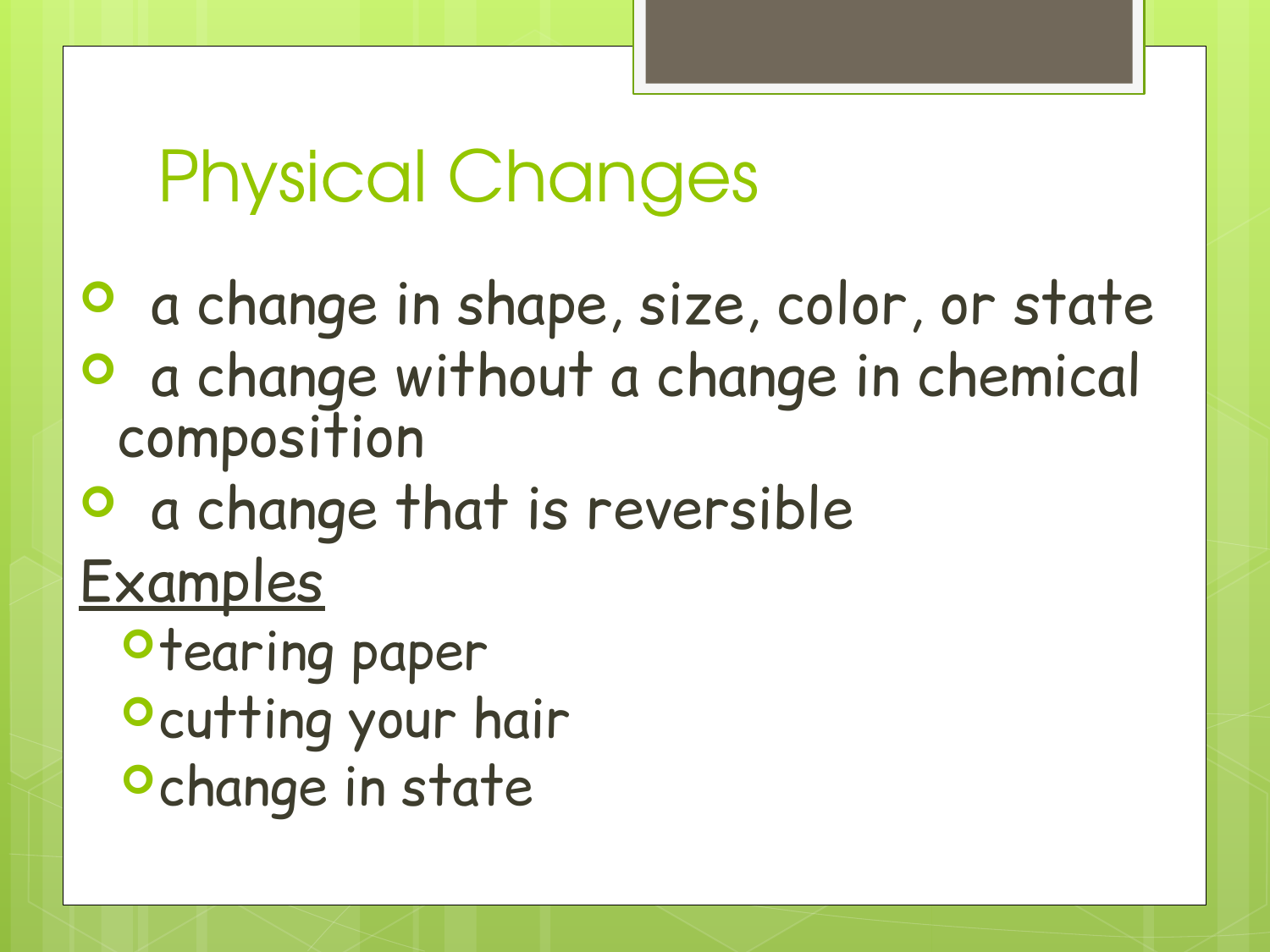

# Physical Changes
  a change in shape, size, color, or state
  a change without a change in chemical composition
  a change that is reversible
Examples
tearing paper
cutting your hair
change in state